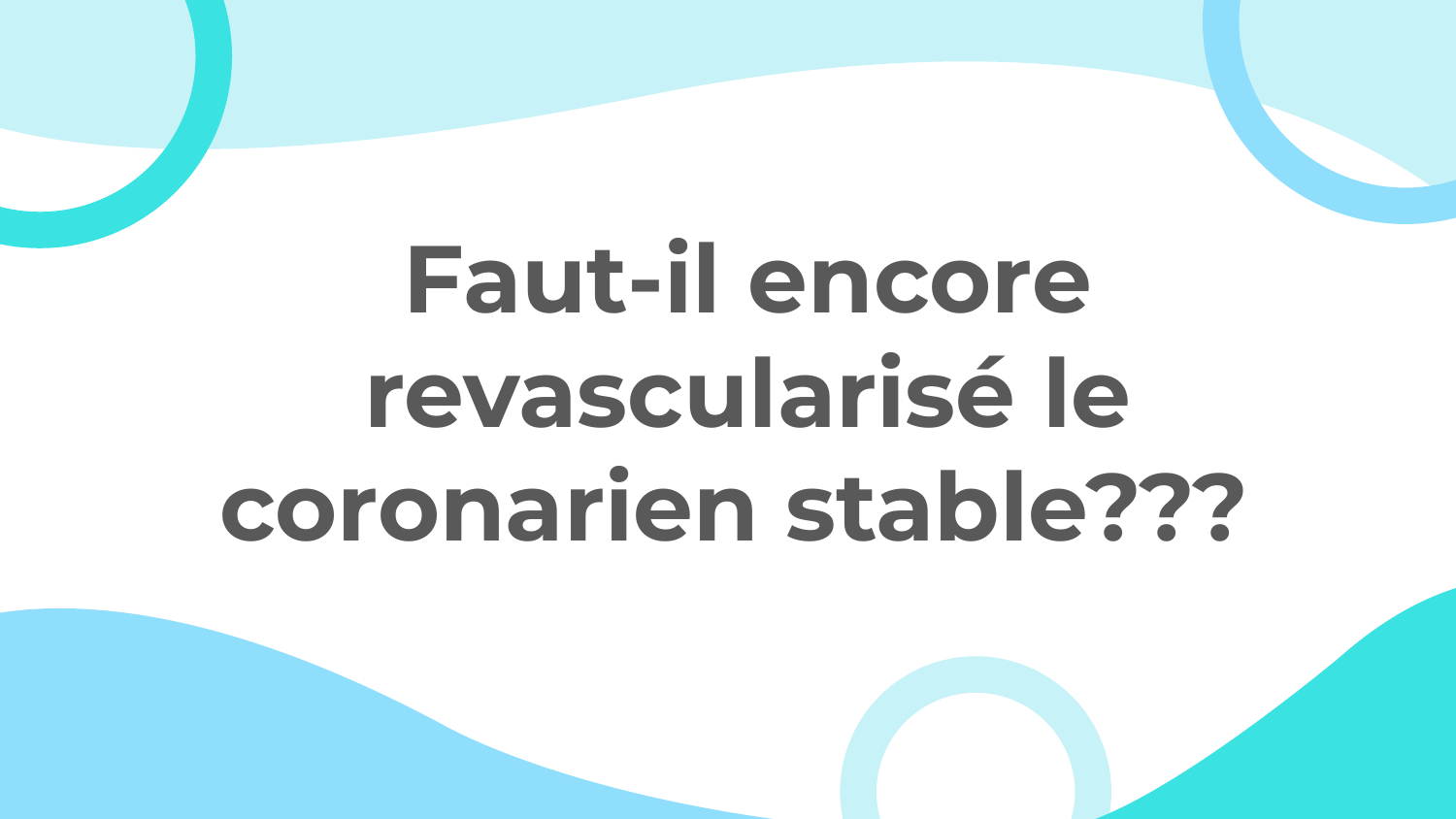

# Faut-il encore revascularisé le coronarien stable???